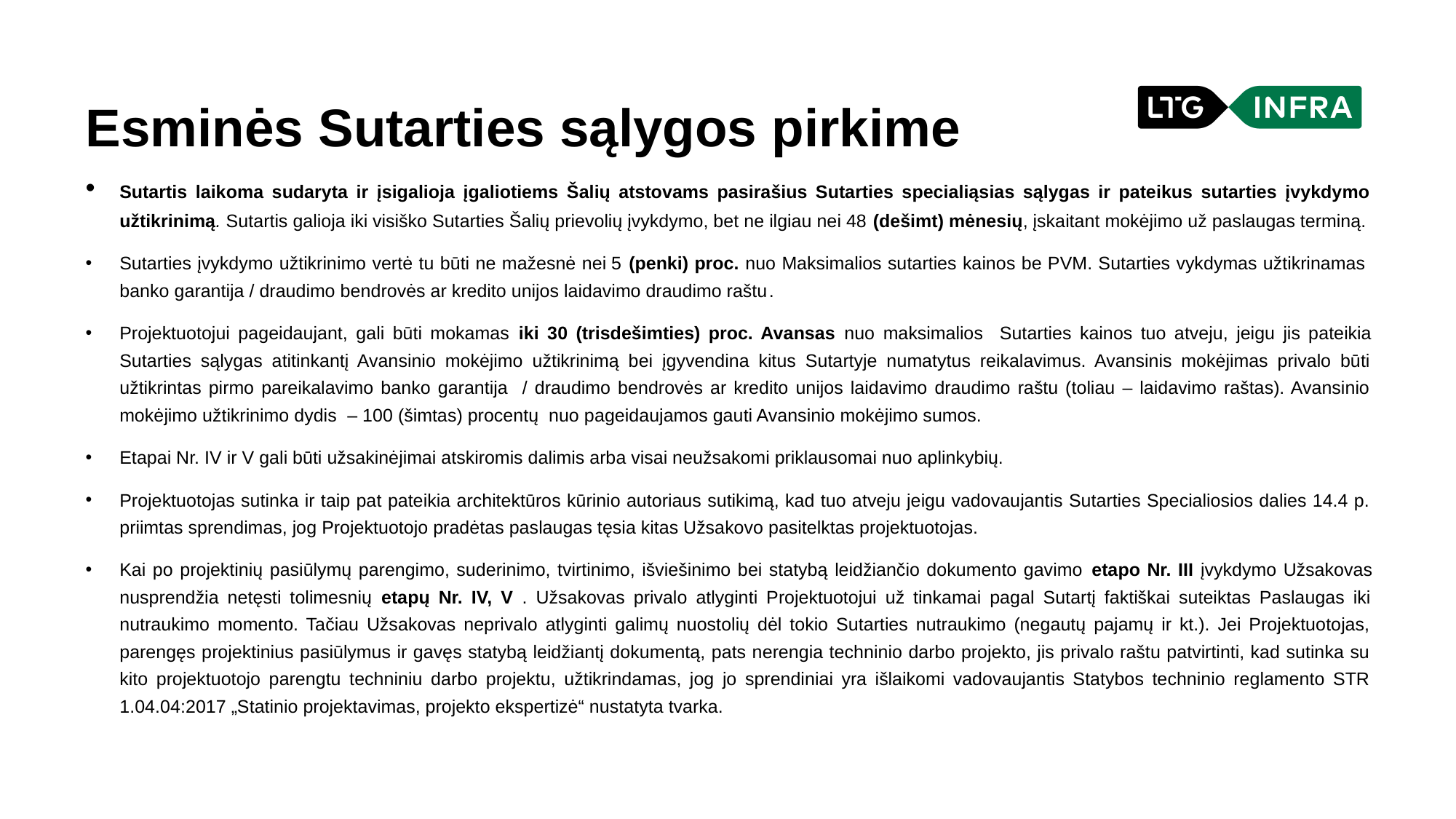

Esminės Sutarties sąlygos pirkime

​​Sutartis laikoma sudaryta ir įsigalioja įgaliotiems Šalių atstovams pasirašius Sutarties specialiąsias sąlygas ir pateikus sutarties įvykdymo užtikrinimą​. Sutartis galioja iki visiško Sutarties Šalių prievolių įvykdymo, bet ne ilgiau nei 48 (dešimt) mėnesių, įskaitant mokėjimo už paslaugas terminą.
Sutarties įvykdymo užtikrinimo vertė tu būti ne mažesnė nei 5 (penki) proc. nuo Maksimalios sutarties kainos be PVM. Sutarties vykdymas užtikrinamas ​banko garantija / draudimo bendrovės ar kredito unijos laidavimo draudimo raštu​.
Projektuotojui pageidaujant, gali būti mokamas iki 30 (trisdešimties) proc. Avansas nuo maksimalios  Sutarties kainos tuo atveju, jeigu jis pateikia Sutarties sąlygas atitinkantį Avansinio mokėjimo užtikrinimą bei įgyvendina kitus Sutartyje numatytus reikalavimus. Avansinis mokėjimas privalo būti užtikrintas pirmo pareikalavimo banko garantija  / draudimo bendrovės ar kredito unijos laidavimo draudimo raštu (toliau – laidavimo raštas). Avansinio mokėjimo užtikrinimo dydis  ­– 100 (šimtas) procentų  nuo pageidaujamos gauti Avansinio mokėjimo sumos.
Etapai Nr. IV ir V gali būti užsakinėjimai atskiromis dalimis arba visai neužsakomi priklausomai nuo aplinkybių.
Projektuotojas sutinka ir taip pat pateikia architektūros kūrinio autoriaus sutikimą, kad tuo atveju jeigu vadovaujantis Sutarties Specialiosios dalies 14.4 p. priimtas sprendimas, jog Projektuotojo pradėtas paslaugas tęsia kitas Užsakovo pasitelktas projektuotojas.
Kai po projektinių pasiūlymų parengimo, suderinimo, tvirtinimo, išviešinimo bei statybą leidžiančio dokumento gavimo etapo Nr. III įvykdymo Užsakovas nusprendžia netęsti tolimesnių etapų Nr. IV, V . Užsakovas privalo atlyginti Projektuotojui už tinkamai pagal Sutartį faktiškai suteiktas Paslaugas iki nutraukimo momento. Tačiau Užsakovas neprivalo atlyginti galimų nuostolių dėl tokio Sutarties nutraukimo (negautų pajamų ir kt.). Jei Projektuotojas, parengęs projektinius pasiūlymus ir gavęs statybą leidžiantį dokumentą, pats nerengia techninio darbo projekto, jis privalo raštu patvirtinti, kad sutinka su kito projektuotojo parengtu techniniu darbo projektu, užtikrindamas, jog jo sprendiniai yra išlaikomi vadovaujantis Statybos techninio reglamento STR 1.04.04:2017 „Statinio projektavimas, projekto ekspertizė“ nustatyta tvarka.